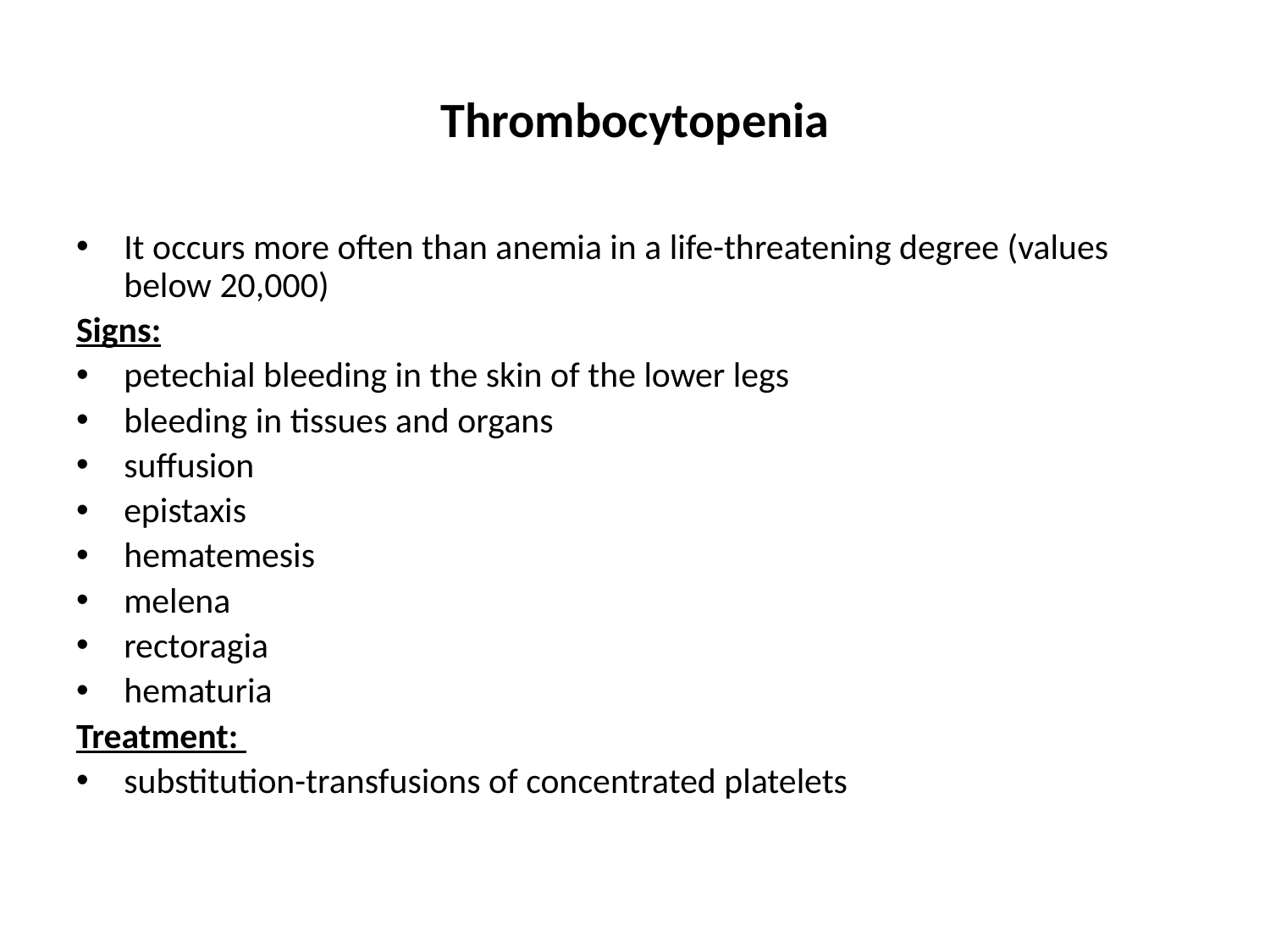

# Thrombocytopenia
It occurs more often than anemia in a life-threatening degree (values below 20,000)
Signs:
petechial bleeding in the skin of the lower legs
bleeding in tissues and organs
suffusion
epistaxis
hematemesis
melena
rectoragia
hematuria
Treatment:
substitution-transfusions of concentrated platelets